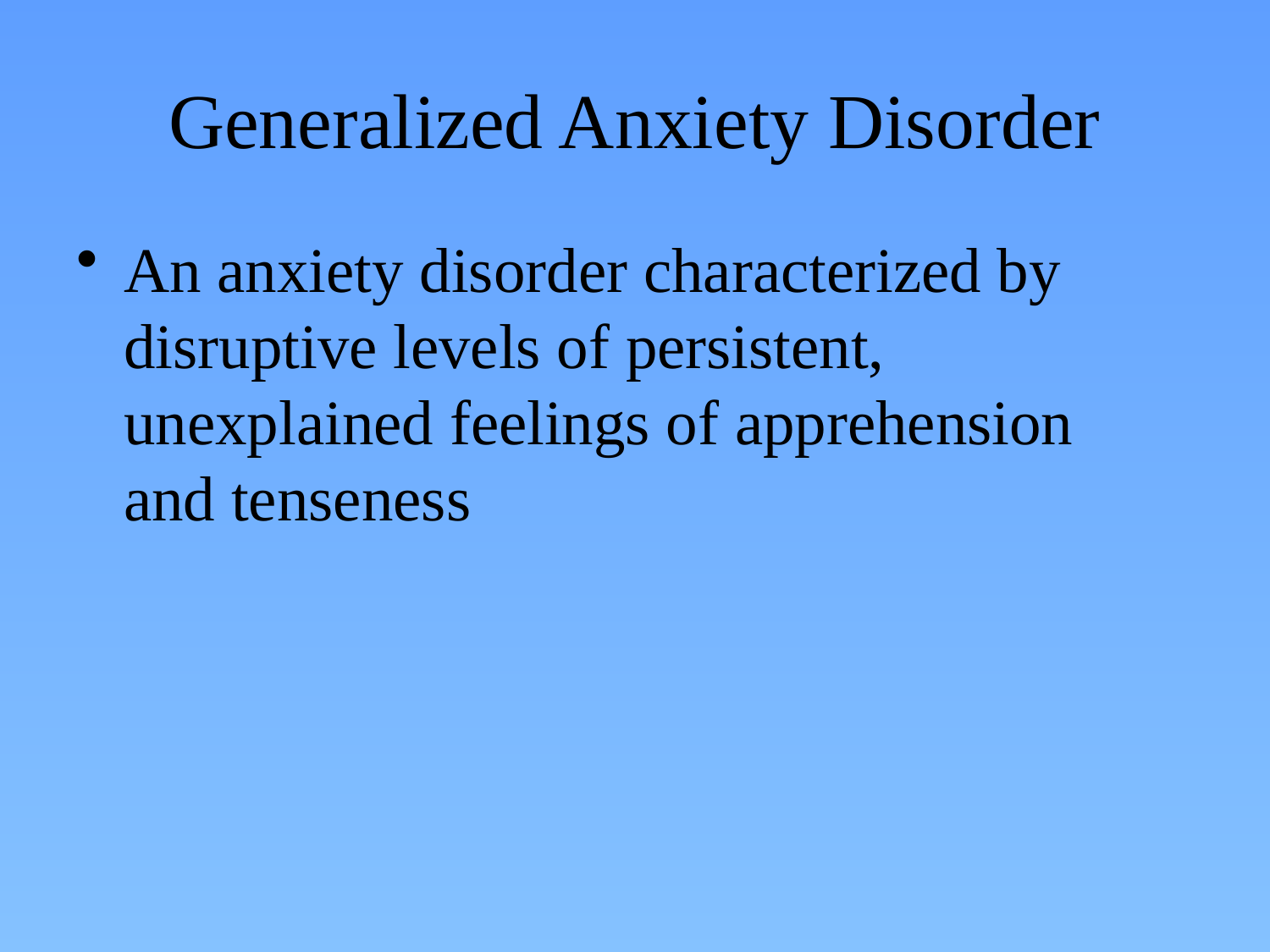

# Generalized Anxiety Disorder
An anxiety disorder characterized by disruptive levels of persistent, unexplained feelings of apprehension and tenseness